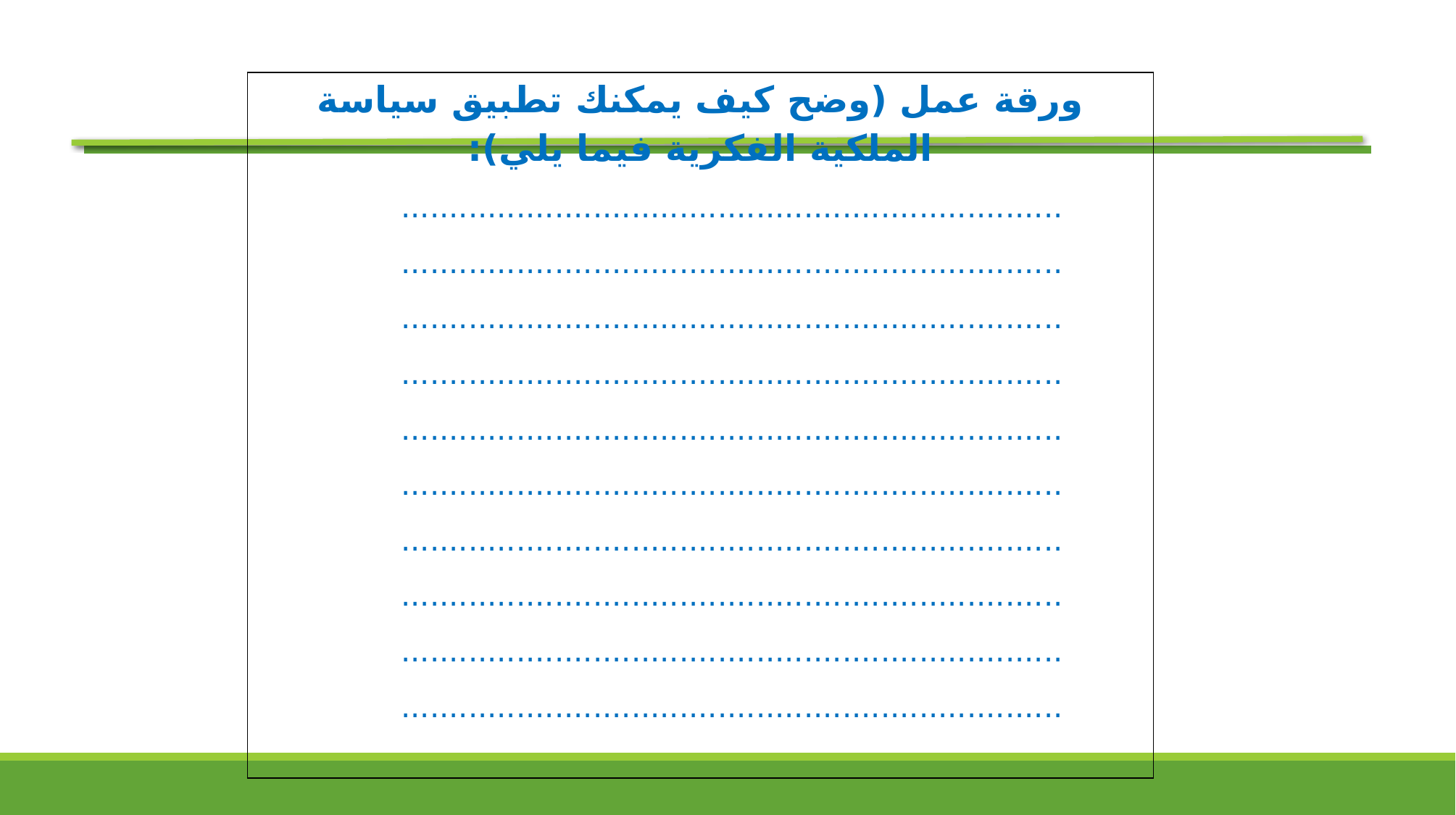

| ورقة عمل (وضح كيف يمكنك تطبيق سياسة الملكية الفكرية فيما يلي): ..................................................................... ..................................................................... ..................................................................... ..................................................................... ..................................................................... ..................................................................... ..................................................................... ..................................................................... ..................................................................... ..................................................................... |
| --- |